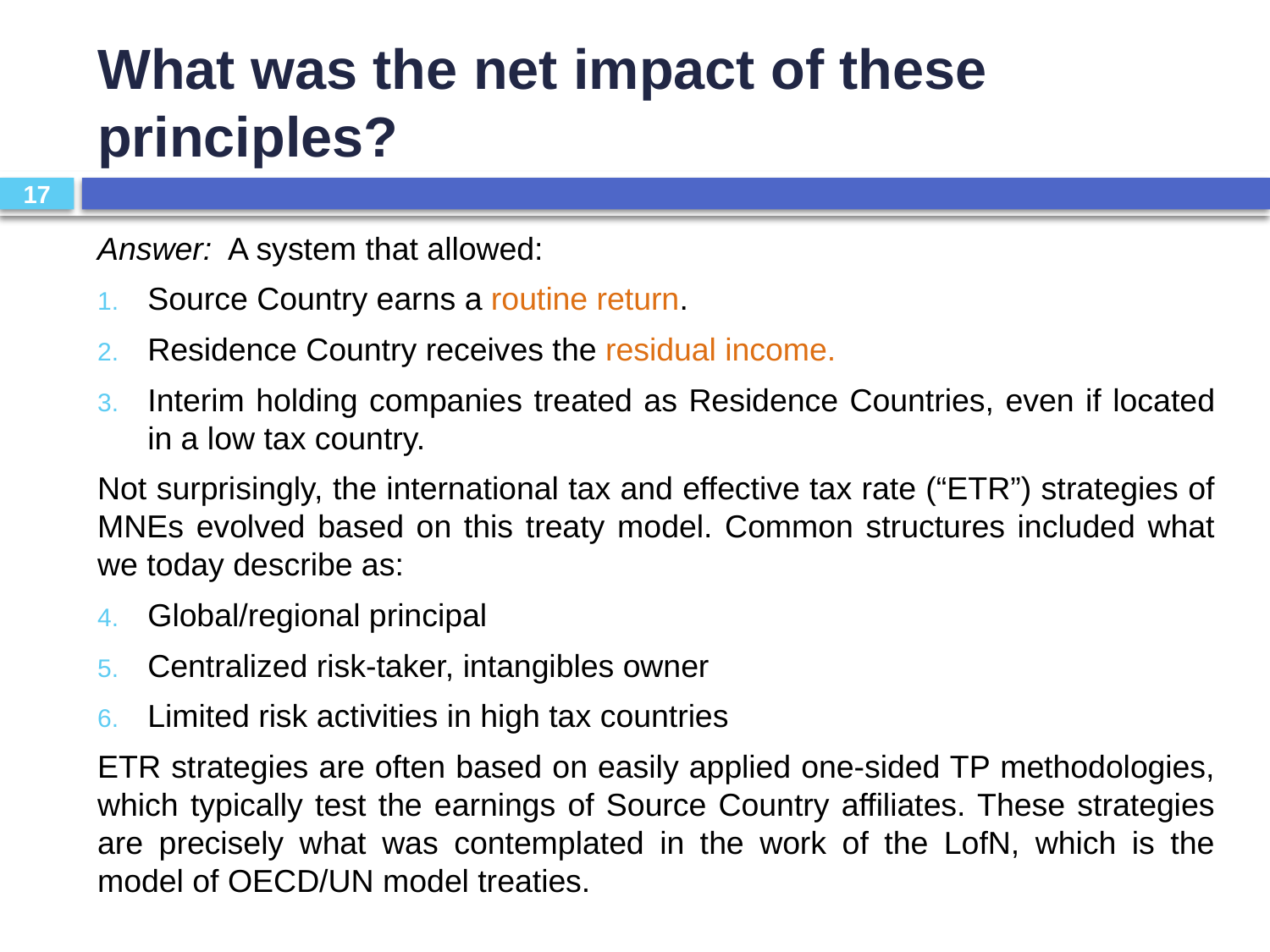

# What was the net impact of these principles?
17
Answer:  A system that allowed:
Source Country earns a routine return.
Residence Country receives the residual income.
Interim holding companies treated as Residence Countries, even if located in a low tax country.
Not surprisingly, the international tax and effective tax rate (“ETR”) strategies of MNEs evolved based on this treaty model. Common structures included what we today describe as:
Global/regional principal
Centralized risk-taker, intangibles owner
Limited risk activities in high tax countries
ETR strategies are often based on easily applied one-sided TP methodologies, which typically test the earnings of Source Country affiliates. These strategies are precisely what was contemplated in the work of the LofN, which is the model of OECD/UN model treaties.